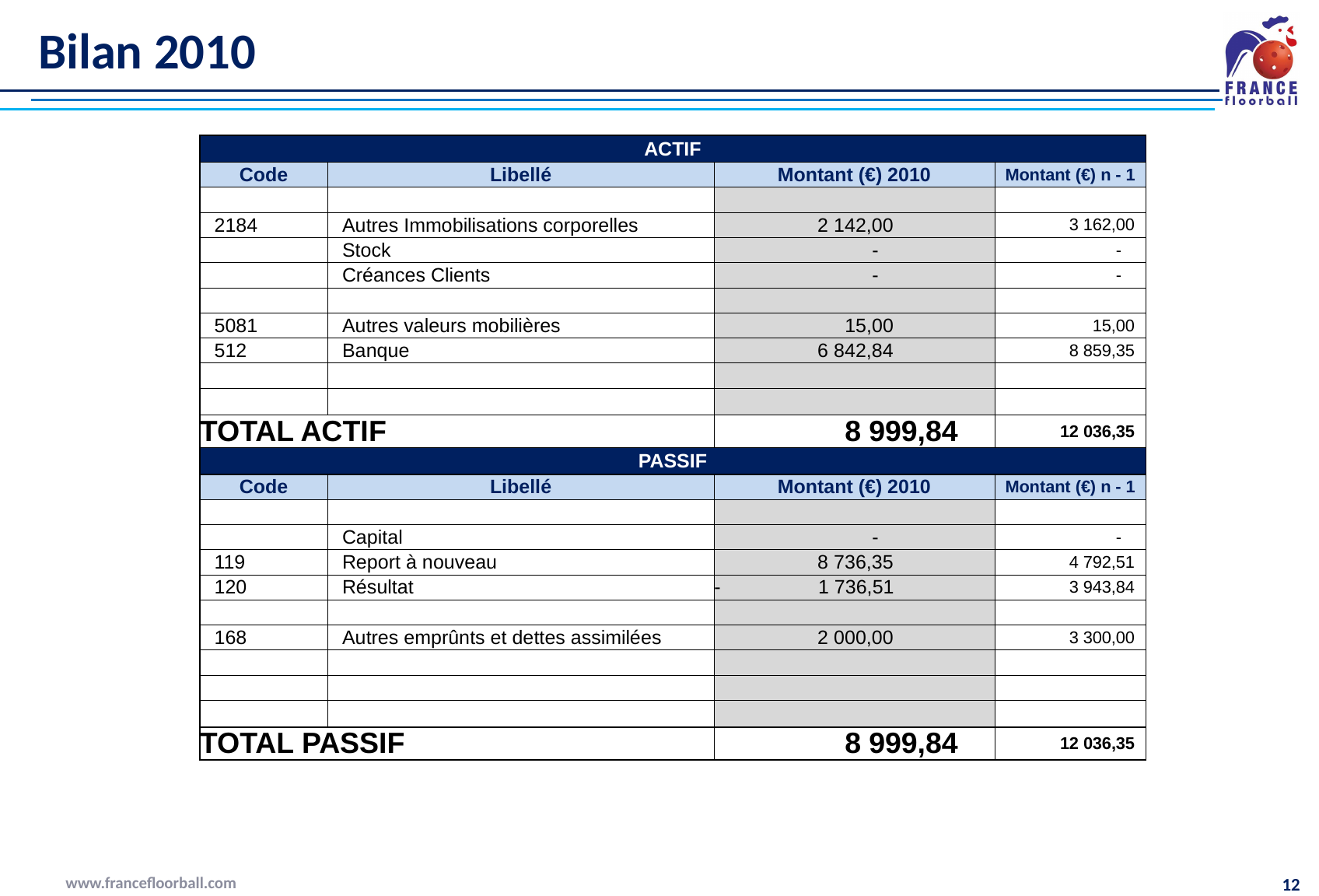

# Bilan 2010
| ACTIF |  |  |  |
| --- | --- | --- | --- |
| Code | Libellé | Montant (€) 2010 | Montant (€) n - 1 |
|  |  |  |  |
| 2184 | Autres Immobilisations corporelles | 2 142,00 | 3 162,00 |
|  | Stock | - | - |
|  | Créances Clients | - | - |
|  |  |  |  |
| 5081 | Autres valeurs mobilières | 15,00 | 15,00 |
| 512 | Banque | 6 842,84 | 8 859,35 |
|  |  |  |  |
|  |  |  |  |
| TOTAL ACTIF |  | 8 999,84 | 12 036,35 |
| PASSIF |  |  |  |
| Code | Libellé | Montant (€) 2010 | Montant (€) n - 1 |
|  |  |  |  |
|  | Capital | - | - |
| 119 | Report à nouveau | 8 736,35 | 4 792,51 |
| 120 | Résultat | - 1 736,51 | 3 943,84 |
|  |  |  |  |
| 168 | Autres emprûnts et dettes assimilées | 2 000,00 | 3 300,00 |
|  |  |  |  |
|  |  |  |  |
|  |  |  |  |
| TOTAL PASSIF |  | 8 999,84 | 12 036,35 |
www.francefloorball.com
12